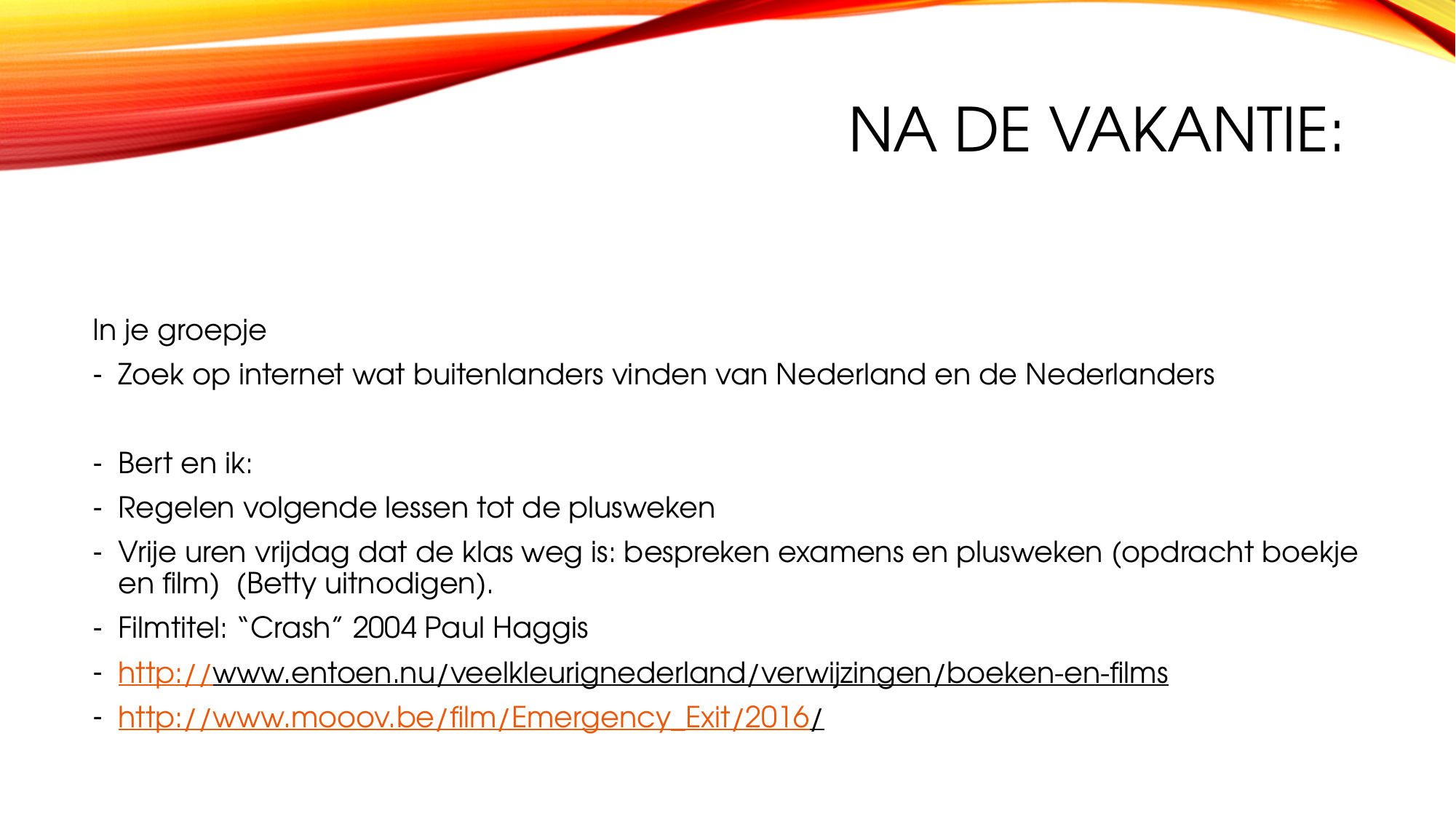

# Na de vakantie:

In je groepje
Zoek op internet wat buitenlanders vinden van Nederland en de Nederlanders

Bert en ik:
Regelen volgende lessen tot de plusweken
Vrije uren vrijdag dat de klas weg is: bespreken examens en plusweken (opdracht boekje en film)  (Betty uitnodigen).
Filmtitel: “Crash” 2004 Paul Haggis
http://www.entoen.nu/veelkleurignederland/verwijzingen/boeken-en-films
http://www.mooov.be/film/Emergency_Exit/2016/